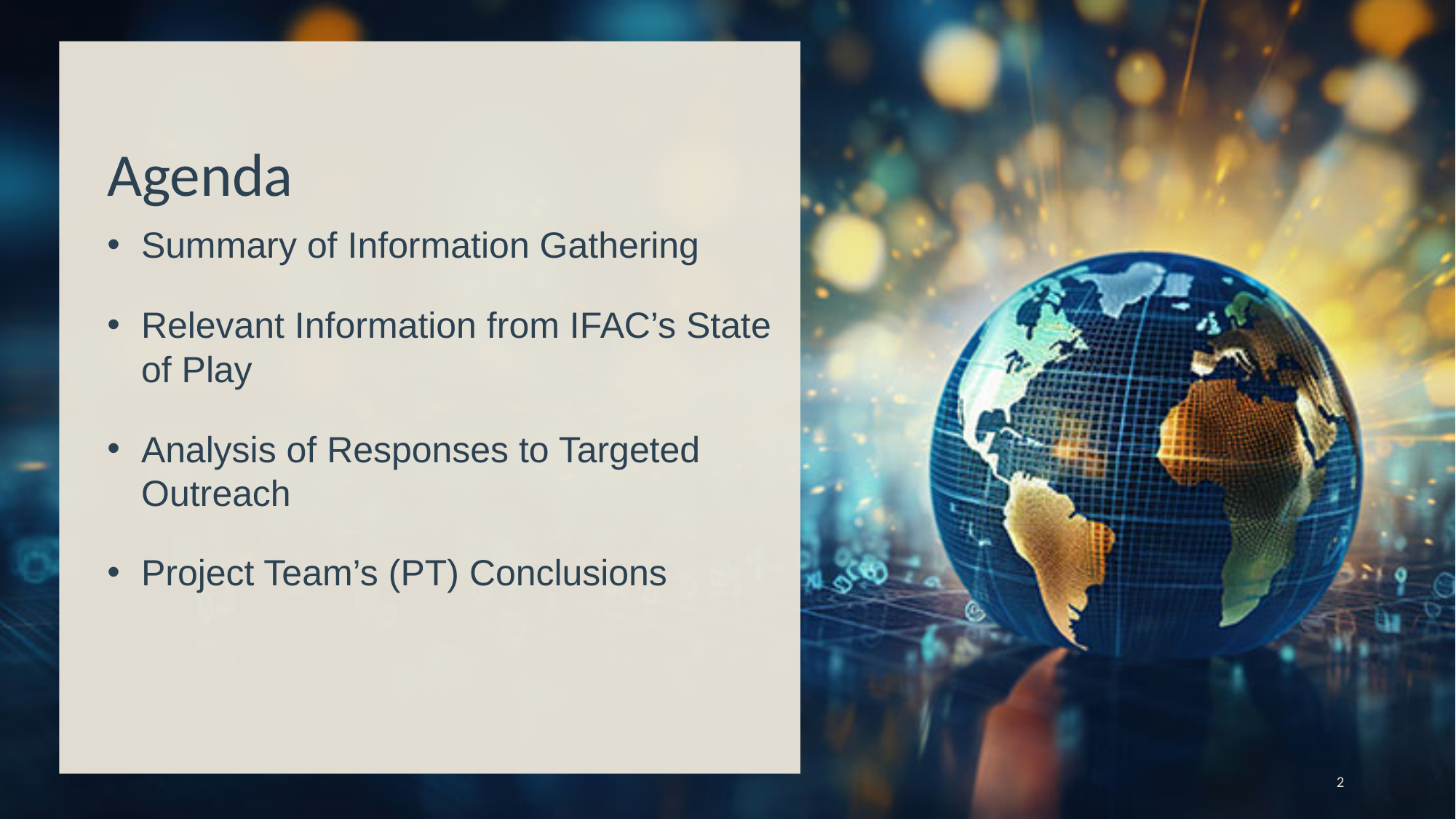

# Agenda
Summary of Information Gathering
Relevant Information from IFAC’s State of Play
Analysis of Responses to Targeted Outreach
Project Team’s (PT) Conclusions

2